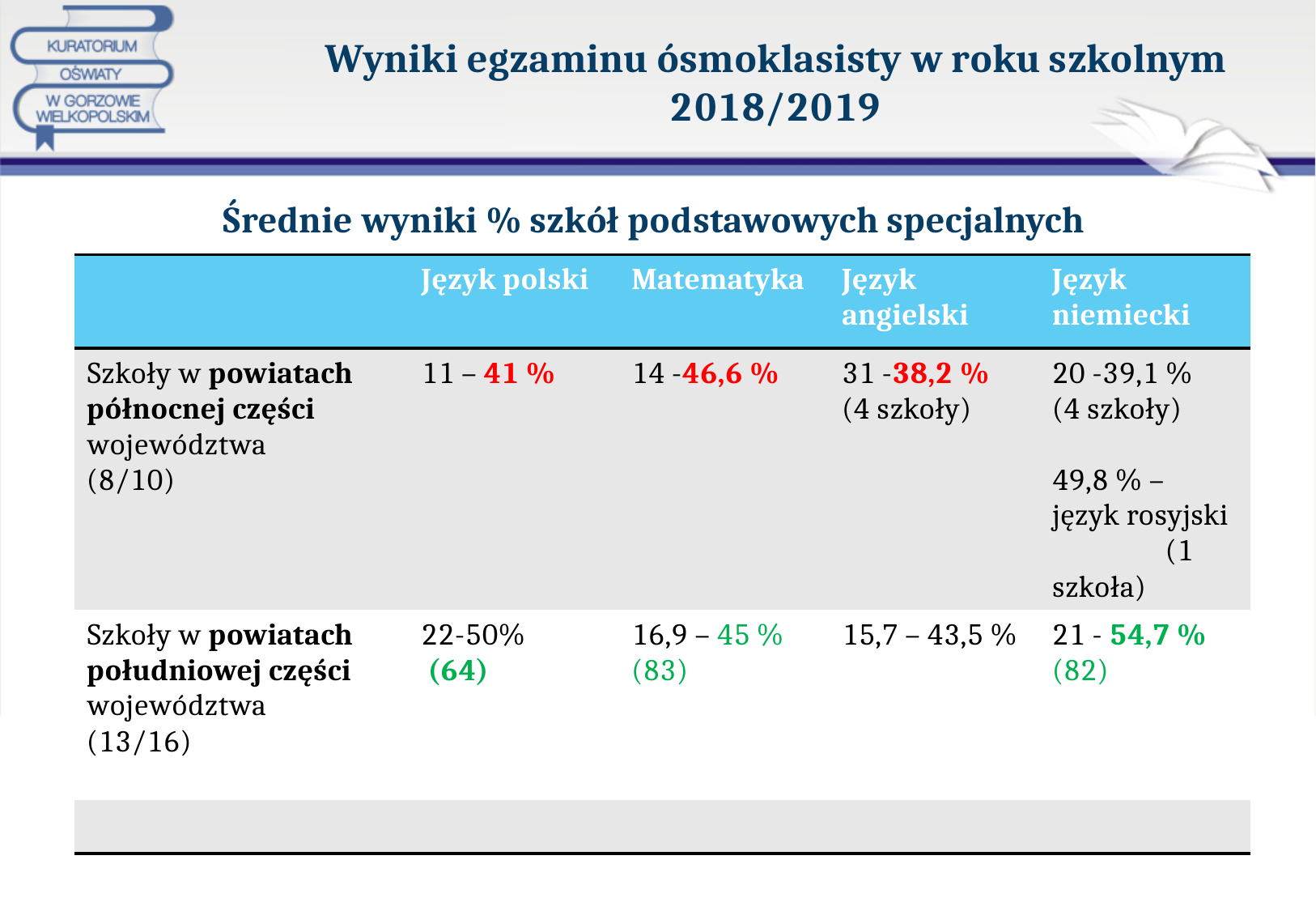

# Wyniki egzaminu ósmoklasisty w roku szkolnym 2018/2019
Średnie wyniki % szkół podstawowych specjalnych

|  | Język polski | Matematyka | Język angielski | Język niemiecki |
| --- | --- | --- | --- | --- |
| Szkoły w powiatach północnej części województwa (8/10) | 11 – 41 % | 14 -46,6 % | 31 -38,2 % (4 szkoły) | 20 -39,1 % (4 szkoły) 49,8 % – język rosyjski (1 szkoła) |
| Szkoły w powiatach południowej części województwa (13/16) | 22-50% (64) | 16,9 – 45 % (83) | 15,7 – 43,5 % | 21 - 54,7 % (82) |
|  |  |  |  |  |